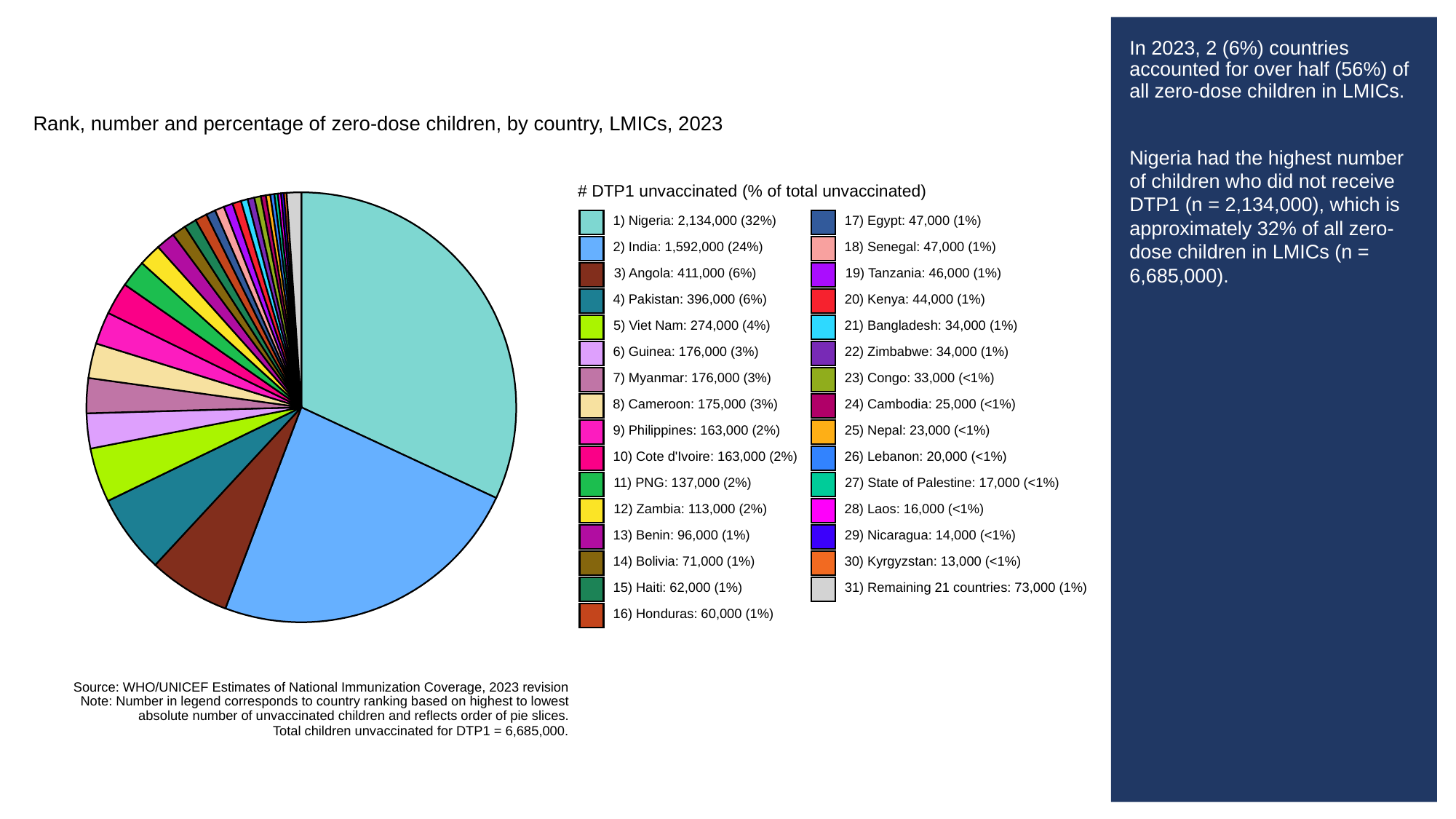

# In 2023, 2 (6%) countries accounted for over half (56%) of all zero-dose children in LMICs.

Nigeria had the highest number of children who did not receive DTP1 (n = 2,134,000), which is approximately 32% of all zero-dose children in LMICs (n = 6,685,000).

Rank, number and percentage of zero-dose children, by country, LMICs, 2023
# DTP1 unvaccinated (% of total unvaccinated)

1) Nigeria: 2,134,000 (32%)
17) Egypt: 47,000 (1%)

2) India: 1,592,000 (24%)
18) Senegal: 47,000 (1%)

3) Angola: 411,000 (6%)
19) Tanzania: 46,000 (1%)

4) Pakistan: 396,000 (6%)
20) Kenya: 44,000 (1%)

5) Viet Nam: 274,000 (4%)
21) Bangladesh: 34,000 (1%)

6) Guinea: 176,000 (3%)
22) Zimbabwe: 34,000 (1%)

7) Myanmar: 176,000 (3%)
23) Congo: 33,000 (<1%)

8) Cameroon: 175,000 (3%)
24) Cambodia: 25,000 (<1%)

9) Philippines: 163,000 (2%)
25) Nepal: 23,000 (<1%)

10) Cote d'Ivoire: 163,000 (2%)
26) Lebanon: 20,000 (<1%)

11) PNG: 137,000 (2%)
27) State of Palestine: 17,000 (<1%)

12) Zambia: 113,000 (2%)
28) Laos: 16,000 (<1%)

13) Benin: 96,000 (1%)
29) Nicaragua: 14,000 (<1%)

14) Bolivia: 71,000 (1%)
30) Kyrgyzstan: 13,000 (<1%)

15) Haiti: 62,000 (1%)
31) Remaining 21 countries: 73,000 (1%)

16) Honduras: 60,000 (1%)
Source: WHO/UNICEF Estimates of National Immunization Coverage, 2023 revision
Note: Number in legend corresponds to country ranking based on highest to lowest
absolute number of unvaccinated children and reflects order of pie slices.
Total children unvaccinated for DTP1 = 6,685,000.